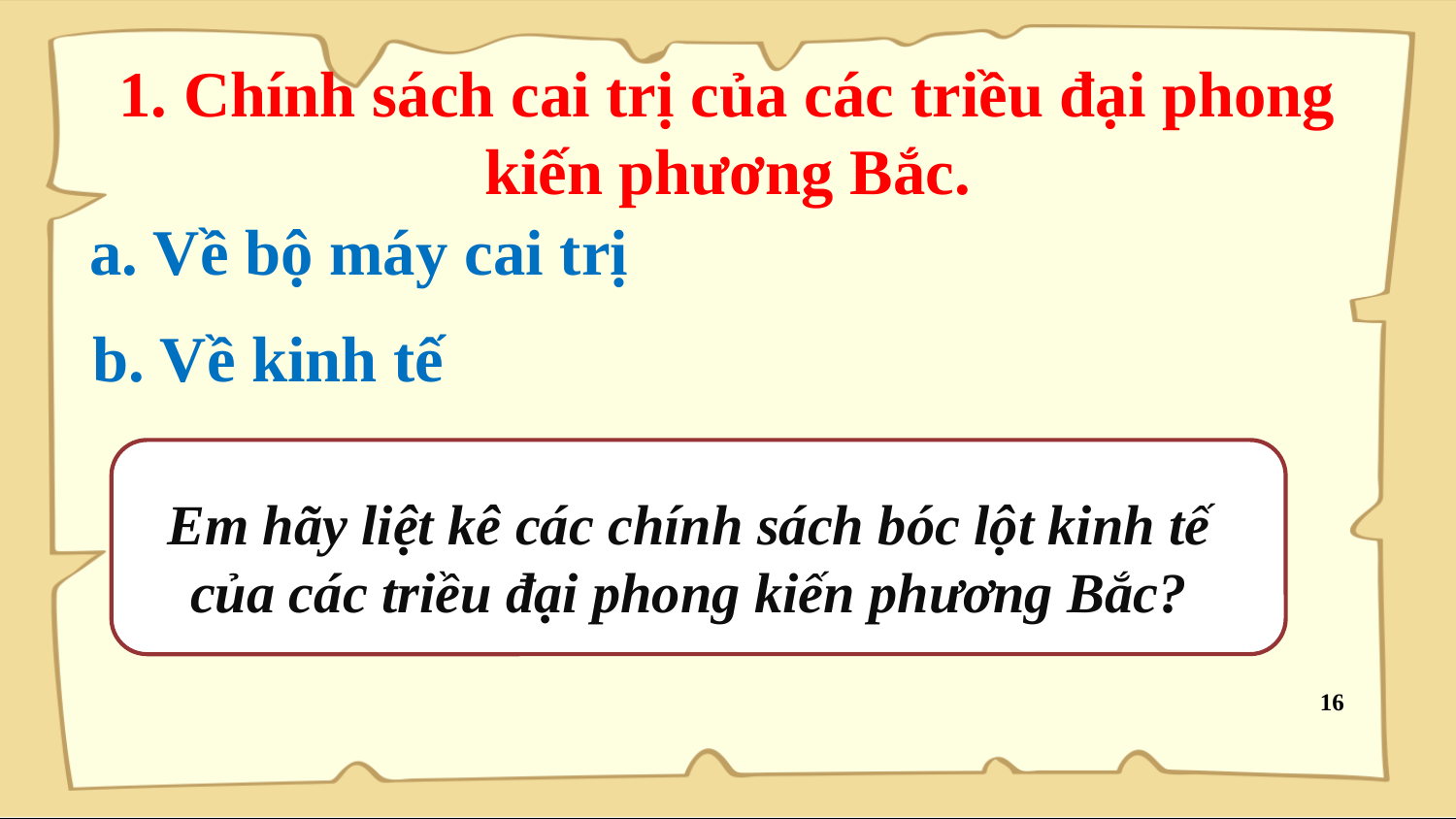

1. Chính sách cai trị của các triều đại phong kiến phương Bắc.
a. Về bộ máy cai trị
b. Về kinh tế

Em hãy liệt kê các chính sách bóc lột kinh tế của các triều đại phong kiến phương Bắc?
16